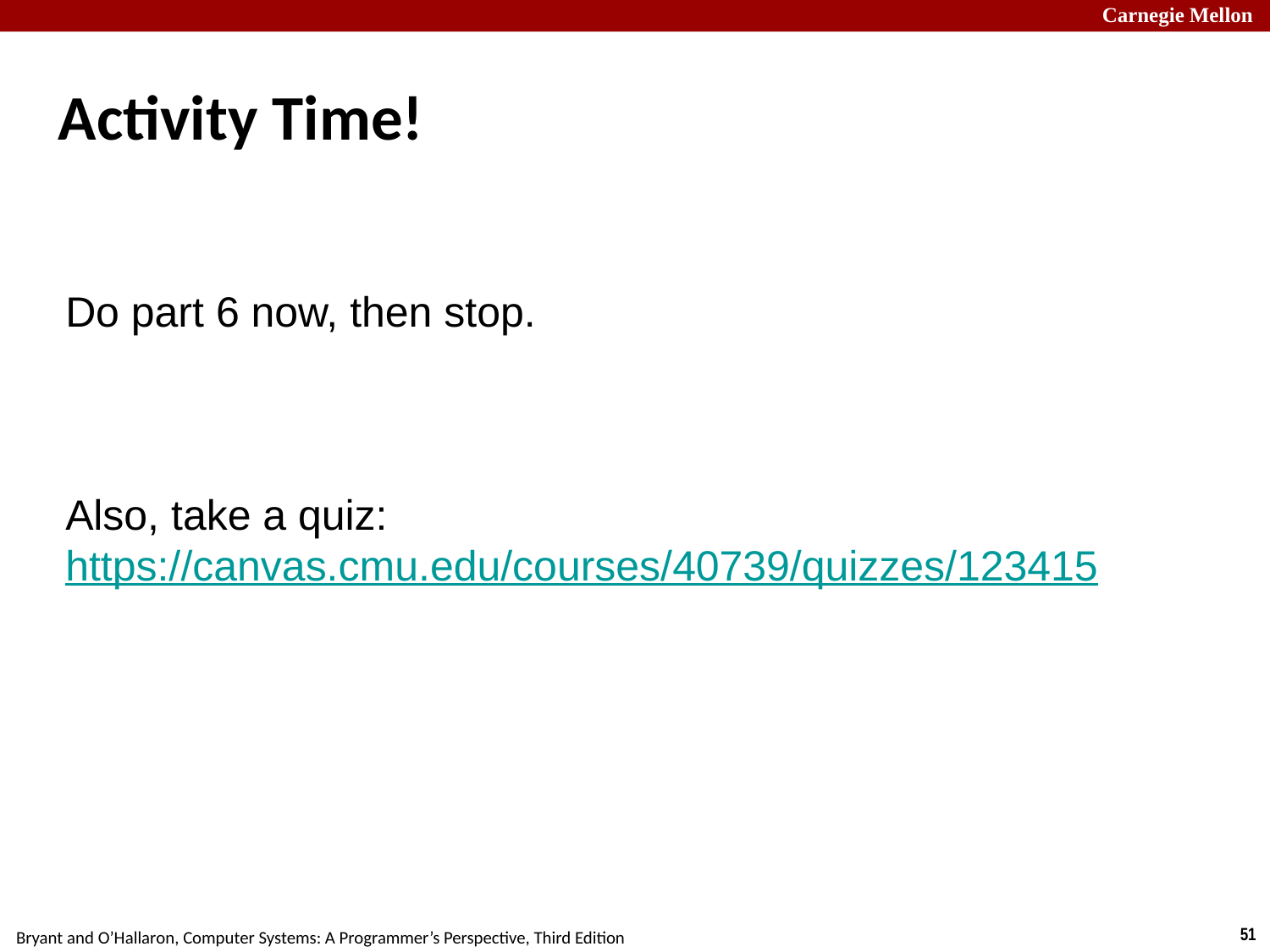

# Activity Time!
Do part 6 now, then stop.

Also, take a quiz:
https://canvas.cmu.edu/courses/40739/quizzes/123415